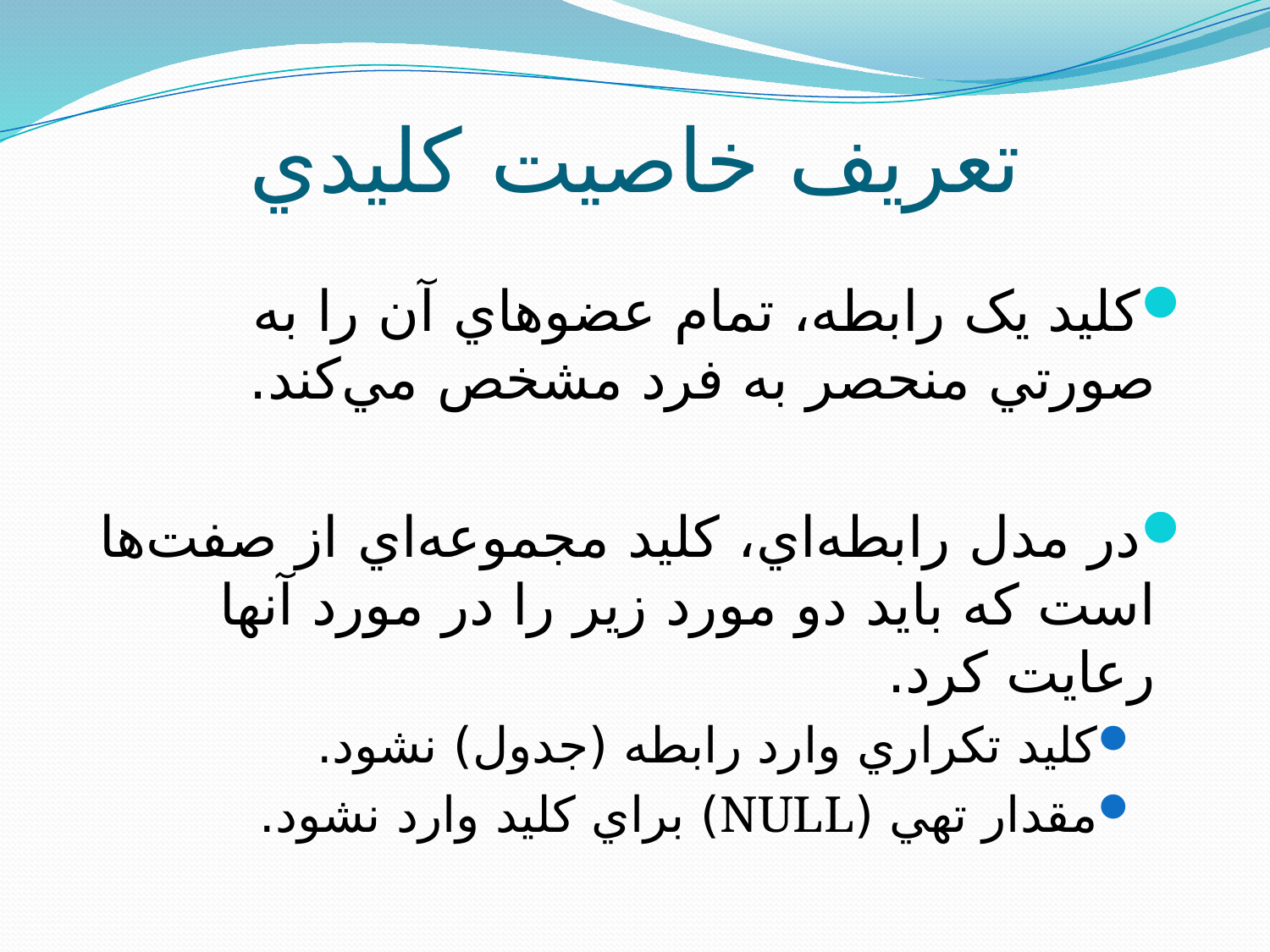

# تعريف خاصيت کليدي
کليد يک رابطه، تمام عضوهاي آن را به صورتي منحصر به فرد مشخص مي‌کند.

در مدل رابطه‌اي، کليد مجموعه‌اي از صفت‌ها است که بايد دو مورد زير را در مورد آنها رعايت کرد.
کليد تکراري وارد رابطه (جدول) نشود.
مقدار تهي (NULL) براي کليد وارد نشود.